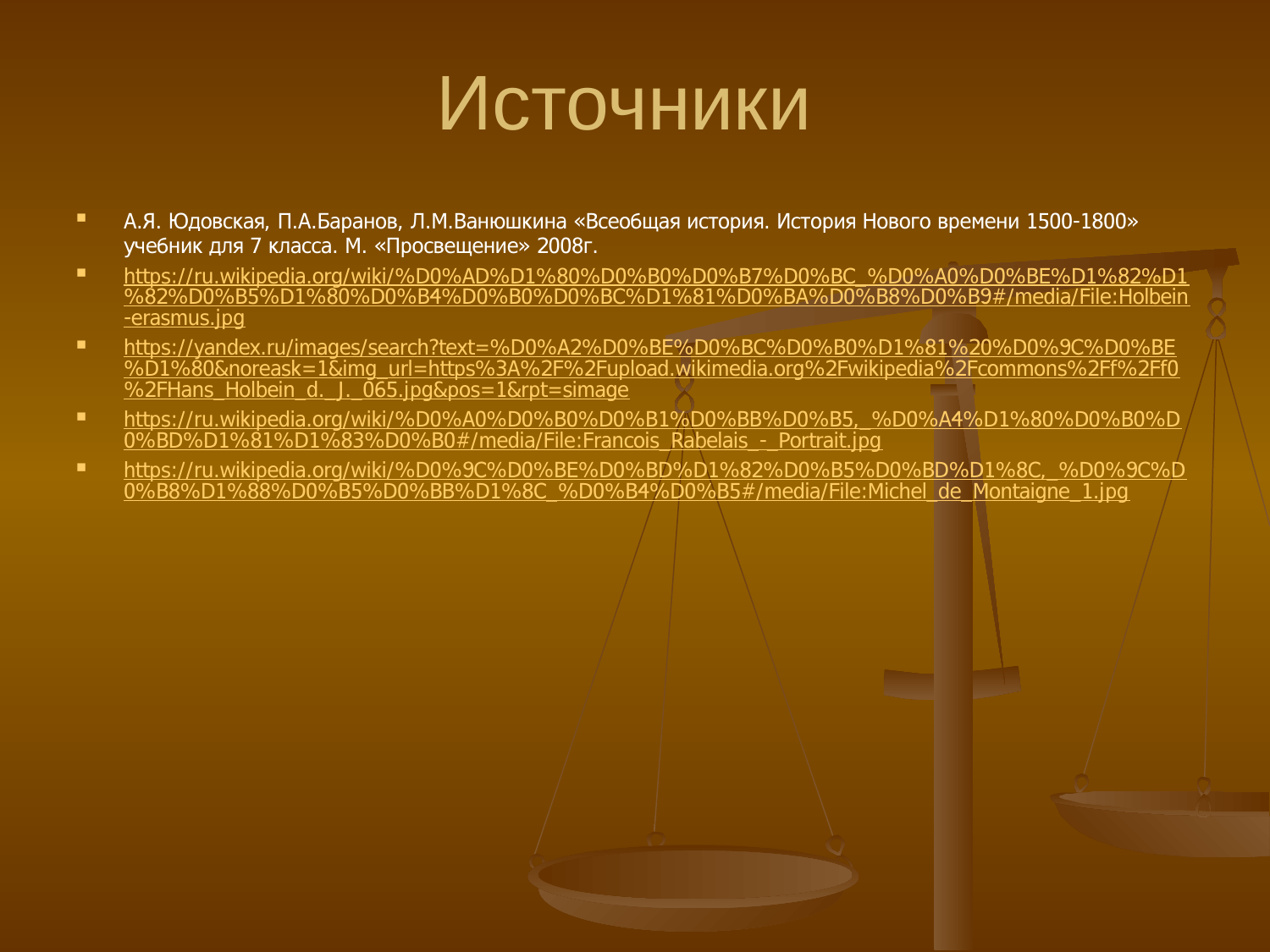

# Источники
А.Я. Юдовская, П.А.Баранов, Л.М.Ванюшкина «Всеобщая история. История Нового времени 1500-1800» учебник для 7 класса. М. «Просвещение» 2008г.
https://ru.wikipedia.org/wiki/%D0%AD%D1%80%D0%B0%D0%B7%D0%BC_%D0%A0%D0%BE%D1%82%D1%82%D0%B5%D1%80%D0%B4%D0%B0%D0%BC%D1%81%D0%BA%D0%B8%D0%B9#/media/File:Holbein-erasmus.jpg
https://yandex.ru/images/search?text=%D0%A2%D0%BE%D0%BC%D0%B0%D1%81%20%D0%9C%D0%BE%D1%80&noreask=1&img_url=https%3A%2F%2Fupload.wikimedia.org%2Fwikipedia%2Fcommons%2Ff%2Ff0%2FHans_Holbein_d._J._065.jpg&pos=1&rpt=simage
https://ru.wikipedia.org/wiki/%D0%A0%D0%B0%D0%B1%D0%BB%D0%B5,_%D0%A4%D1%80%D0%B0%D0%BD%D1%81%D1%83%D0%B0#/media/File:Francois_Rabelais_-_Portrait.jpg
https://ru.wikipedia.org/wiki/%D0%9C%D0%BE%D0%BD%D1%82%D0%B5%D0%BD%D1%8C,_%D0%9C%D0%B8%D1%88%D0%B5%D0%BB%D1%8C_%D0%B4%D0%B5#/media/File:Michel_de_Montaigne_1.jpg